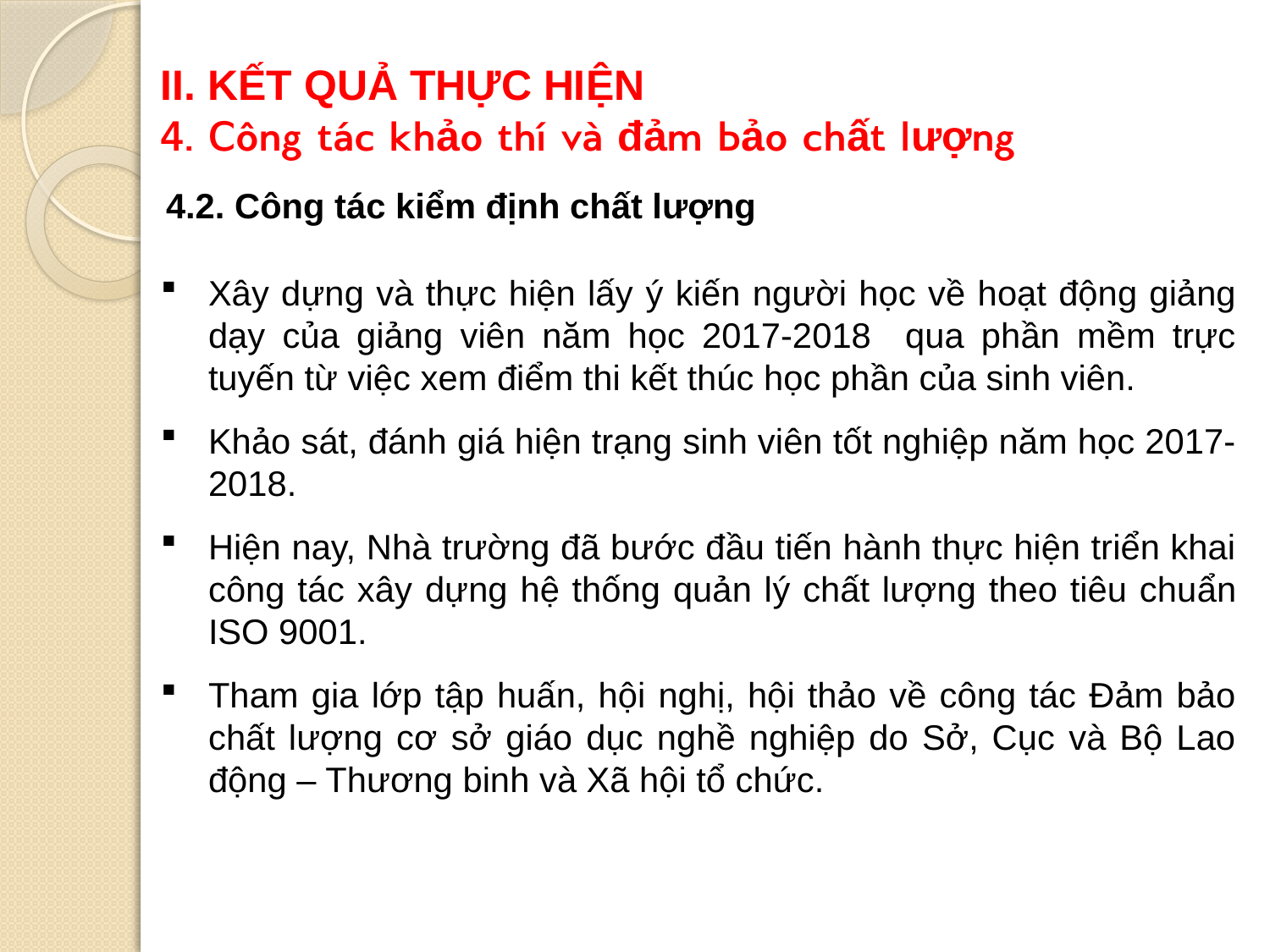

II. KẾT QUẢ THỰC HIỆN
4. Công tác khảo thí và đảm bảo chất lượng
4.2. Công tác kiểm định chất lượng
Xây dựng và thực hiện lấy ý kiến người học về hoạt động giảng dạy của giảng viên năm học 2017-2018  qua phần mềm trực tuyến từ việc xem điểm thi kết thúc học phần của sinh viên.
Khảo sát, đánh giá hiện trạng sinh viên tốt nghiệp năm học 2017-2018.
Hiện nay, Nhà trường đã bước đầu tiến hành thực hiện triển khai công tác xây dựng hệ thống quản lý chất lượng theo tiêu chuẩn ISO 9001.
Tham gia lớp tập huấn, hội nghị, hội thảo về công tác Đảm bảo chất lượng cơ sở giáo dục nghề nghiệp do Sở, Cục và Bộ Lao động – Thương binh và Xã hội tổ chức.